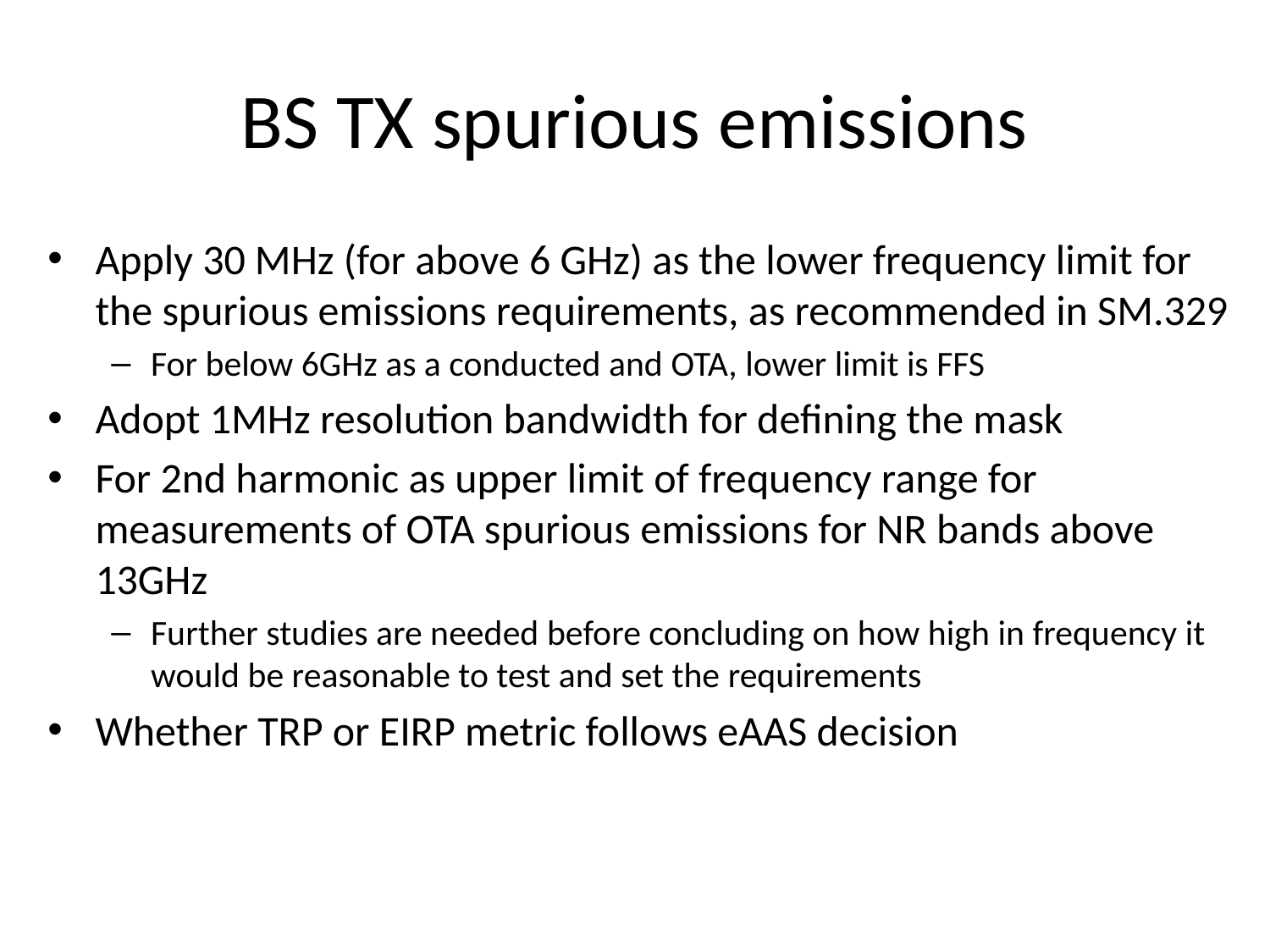

# BS TX spurious emissions
Apply 30 MHz (for above 6 GHz) as the lower frequency limit for the spurious emissions requirements, as recommended in SM.329
For below 6GHz as a conducted and OTA, lower limit is FFS
Adopt 1MHz resolution bandwidth for defining the mask
For 2nd harmonic as upper limit of frequency range for measurements of OTA spurious emissions for NR bands above 13GHz
Further studies are needed before concluding on how high in frequency it would be reasonable to test and set the requirements
Whether TRP or EIRP metric follows eAAS decision